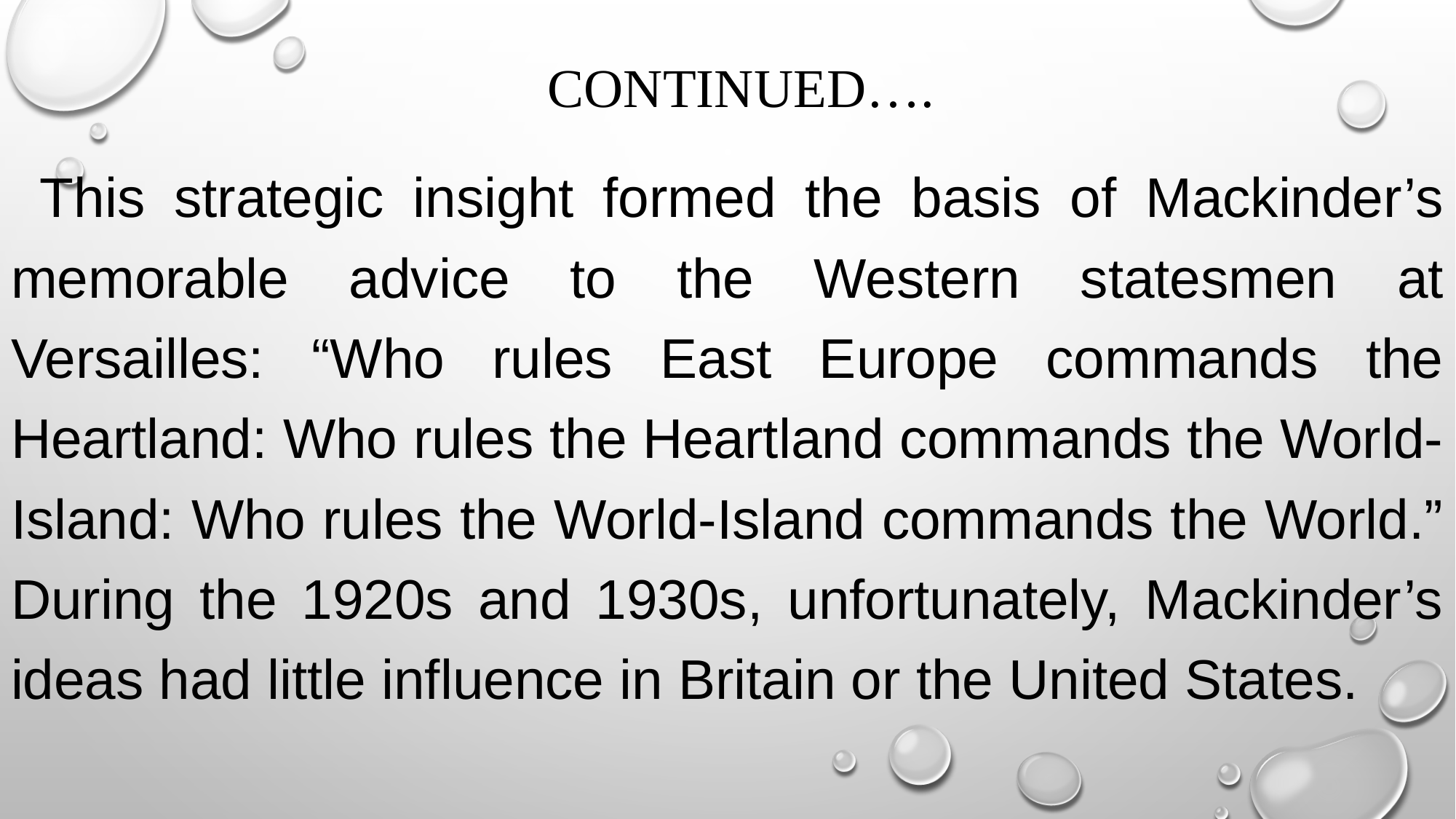

# continued….
 This strategic insight formed the basis of Mackinder’s memorable advice to the Western statesmen at Versailles: “Who rules East Europe commands the Heartland: Who rules the Heartland commands the World-Island: Who rules the World-Island commands the World.” During the 1920s and 1930s, unfortunately, Mackinder’s ideas had little influence in Britain or the United States.